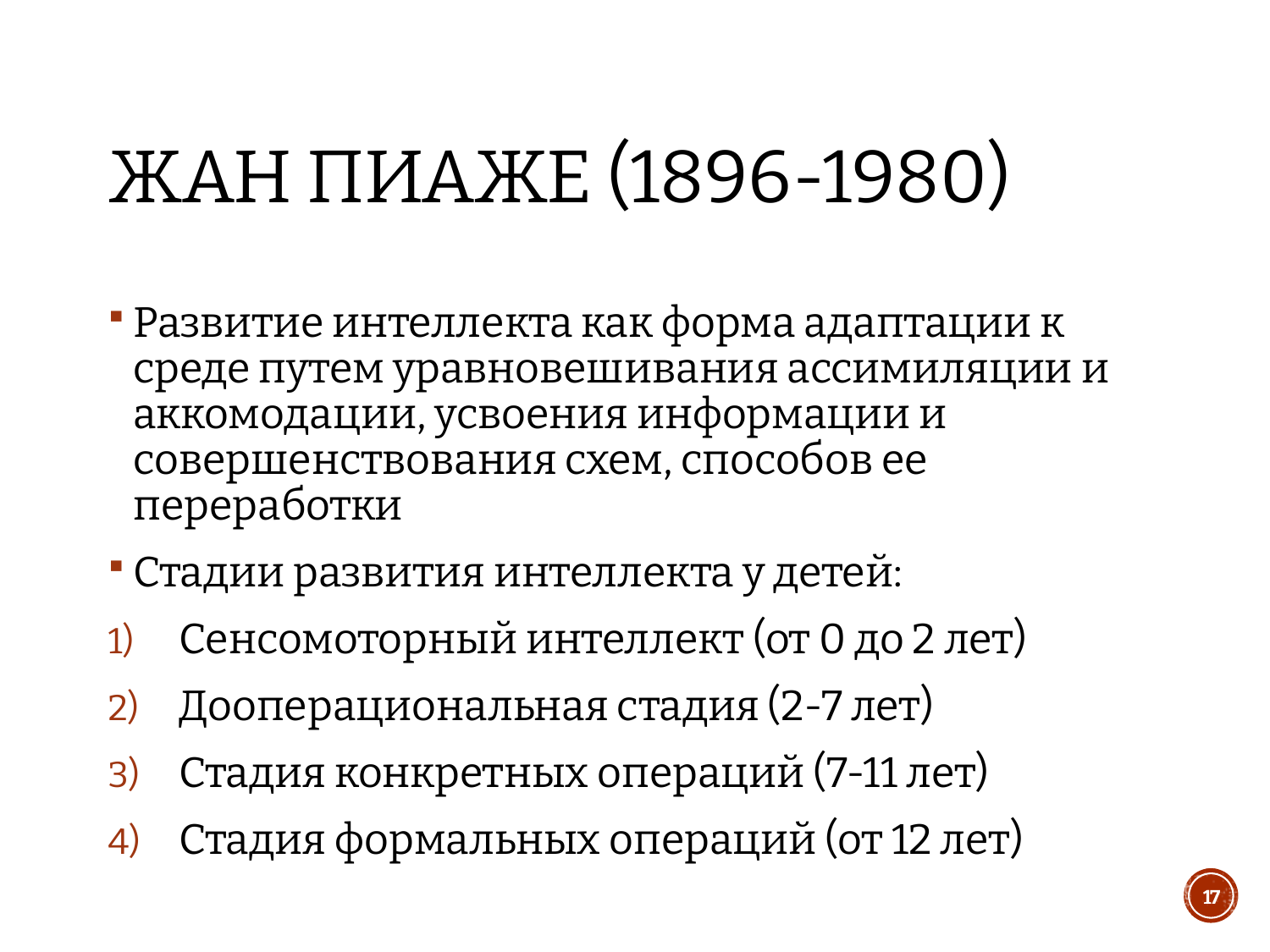

# Жан Пиаже (1896-1980)
Развитие интеллекта как форма адаптации к среде путем уравновешивания ассимиляции и аккомодации, усвоения информации и совершенствования схем, способов ее переработки
Стадии развития интеллекта у детей:
Сенсомоторный интеллект (от 0 до 2 лет)
Дооперациональная стадия (2-7 лет)
Стадия конкретных операций (7-11 лет)
Стадия формальных операций (от 12 лет)

17